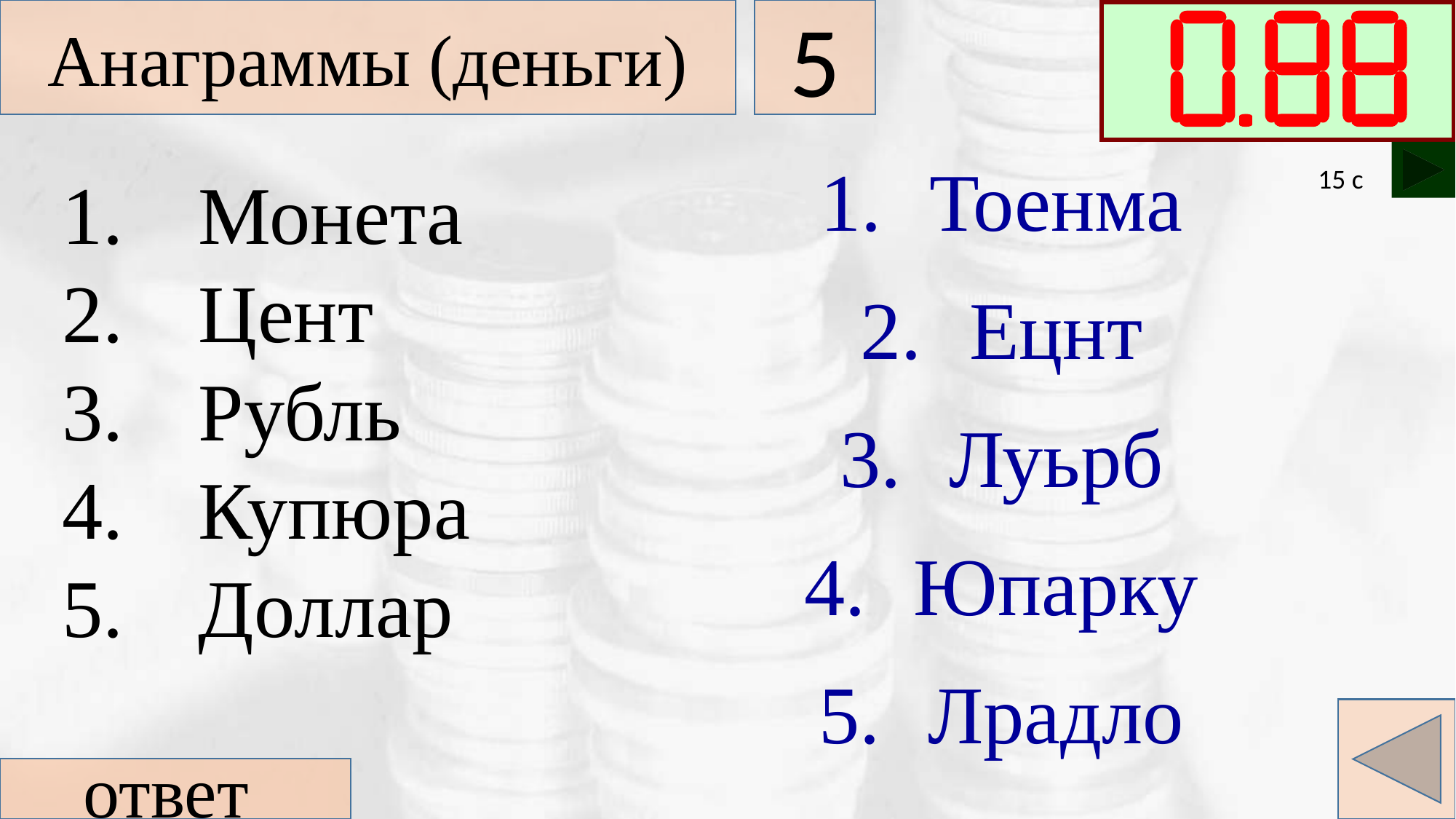

Анаграммы (деньги)
5

Тоенма
Ецнт
Луьрб
Юпарку
Лрадло

15 с
Монета
Цент
Рубль
Купюра
Доллар

ответ